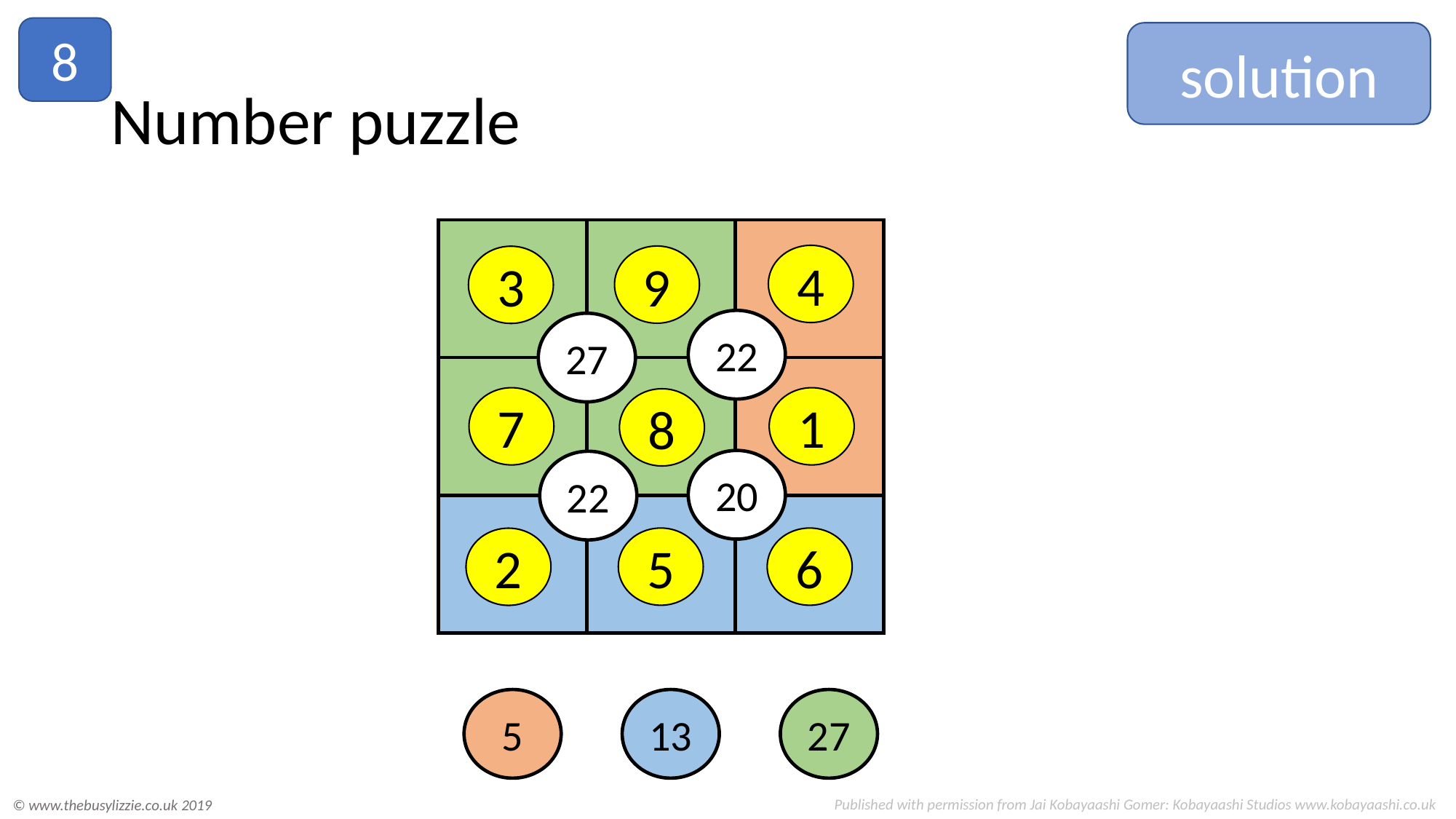

8
solution
# Number puzzle

22
27

20
22

27
5
13
4
9
3
7
1
8
6
5
2
Published with permission from Jai Kobayaashi Gomer: Kobayaashi Studios www.kobayaashi.co.uk
© www.thebusylizzie.co.uk 2019